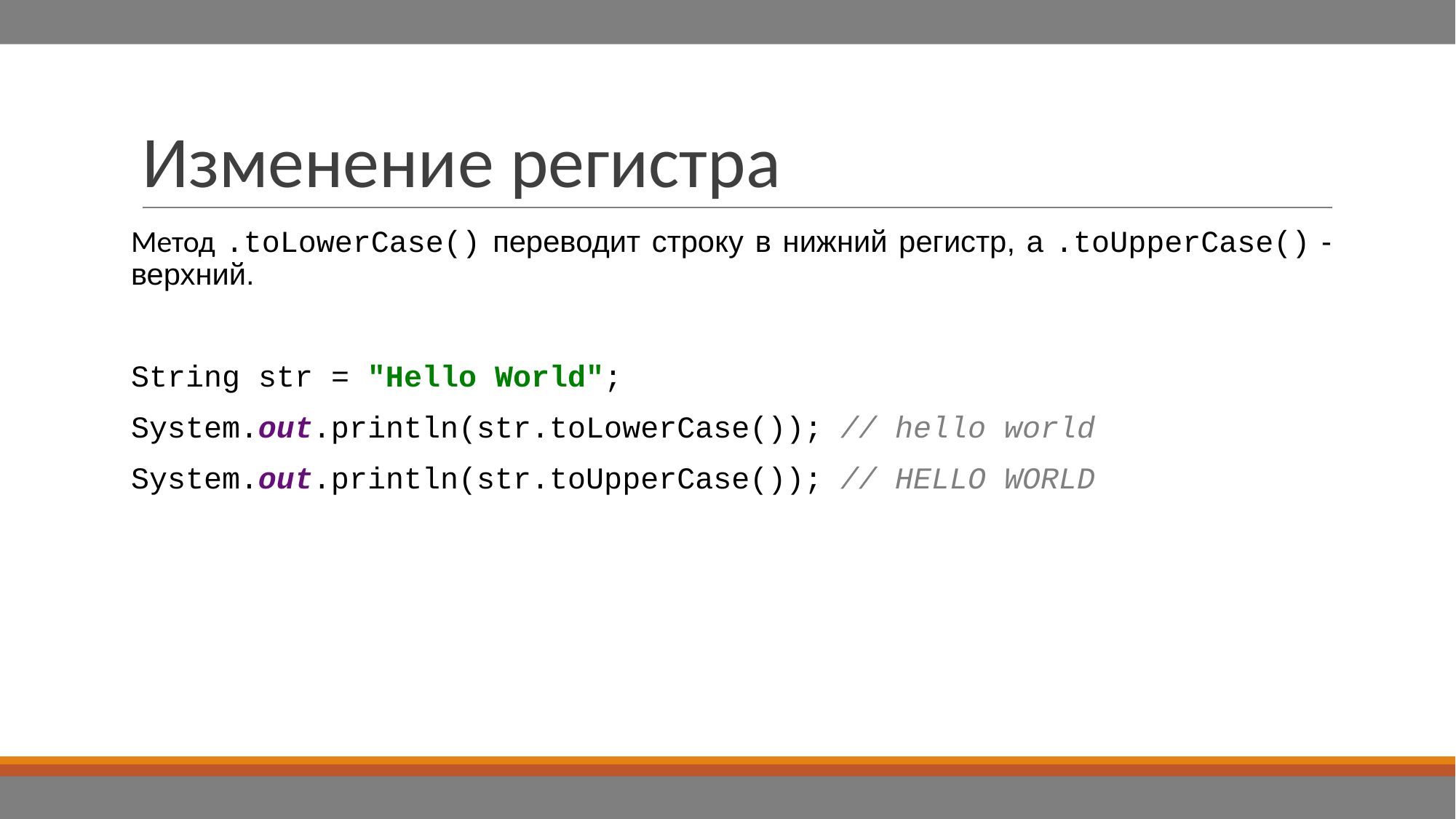

# Изменение регистра
Метод .toLowerCase() переводит строку в нижний регистр, а .toUpperCase() - верхний.

String str = "Hello World";
System.out.println(str.toLowerCase()); // hello world
System.out.println(str.toUpperCase()); // HELLO WORLD